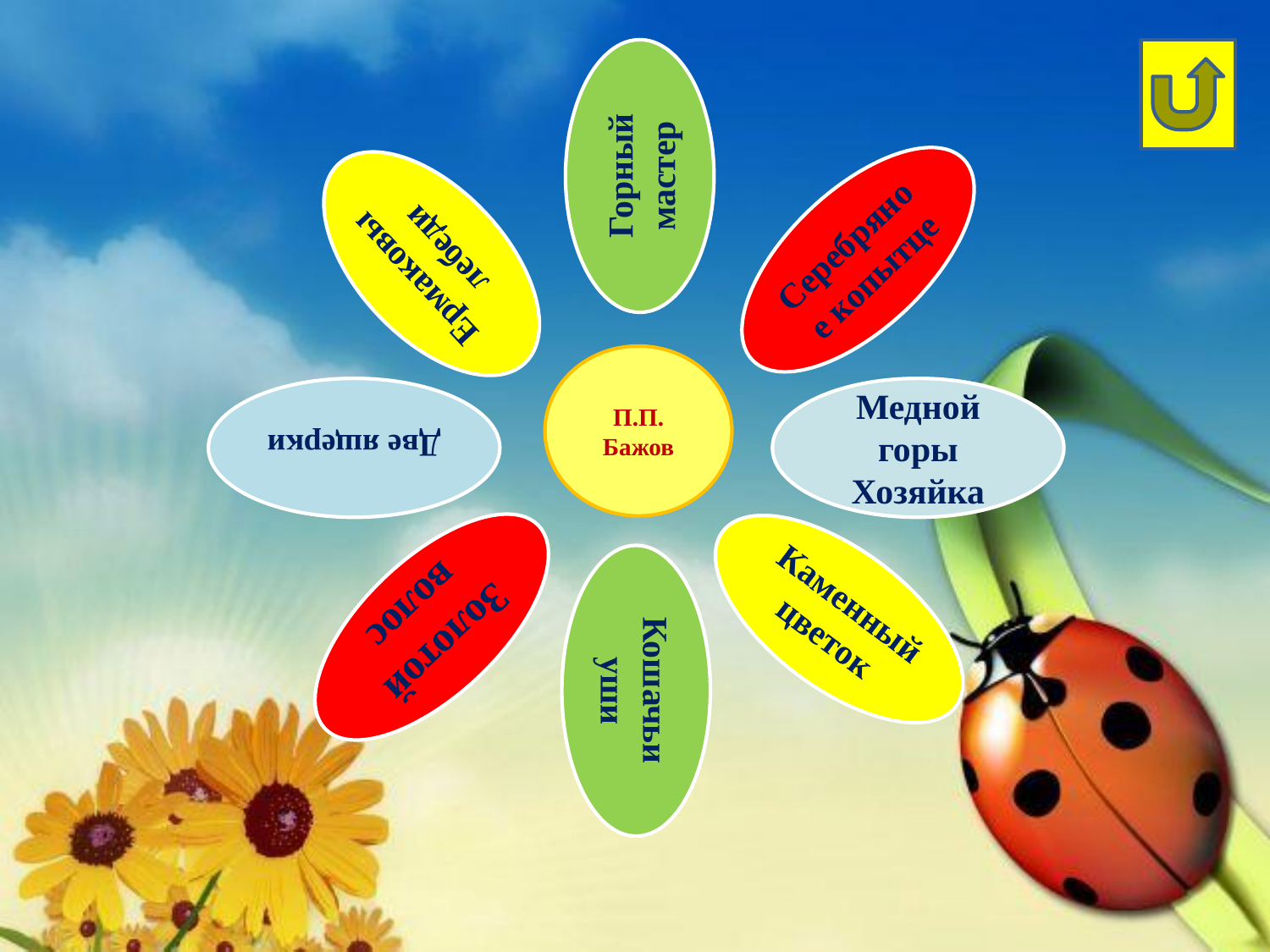

Горный мастер

Серебряное копытце

Ермаковы лебеди

Две ящерки

Медной горы Хозяйка

Каменный цветок
Золотой волос
Кошачьи уши

П.П. Бажов